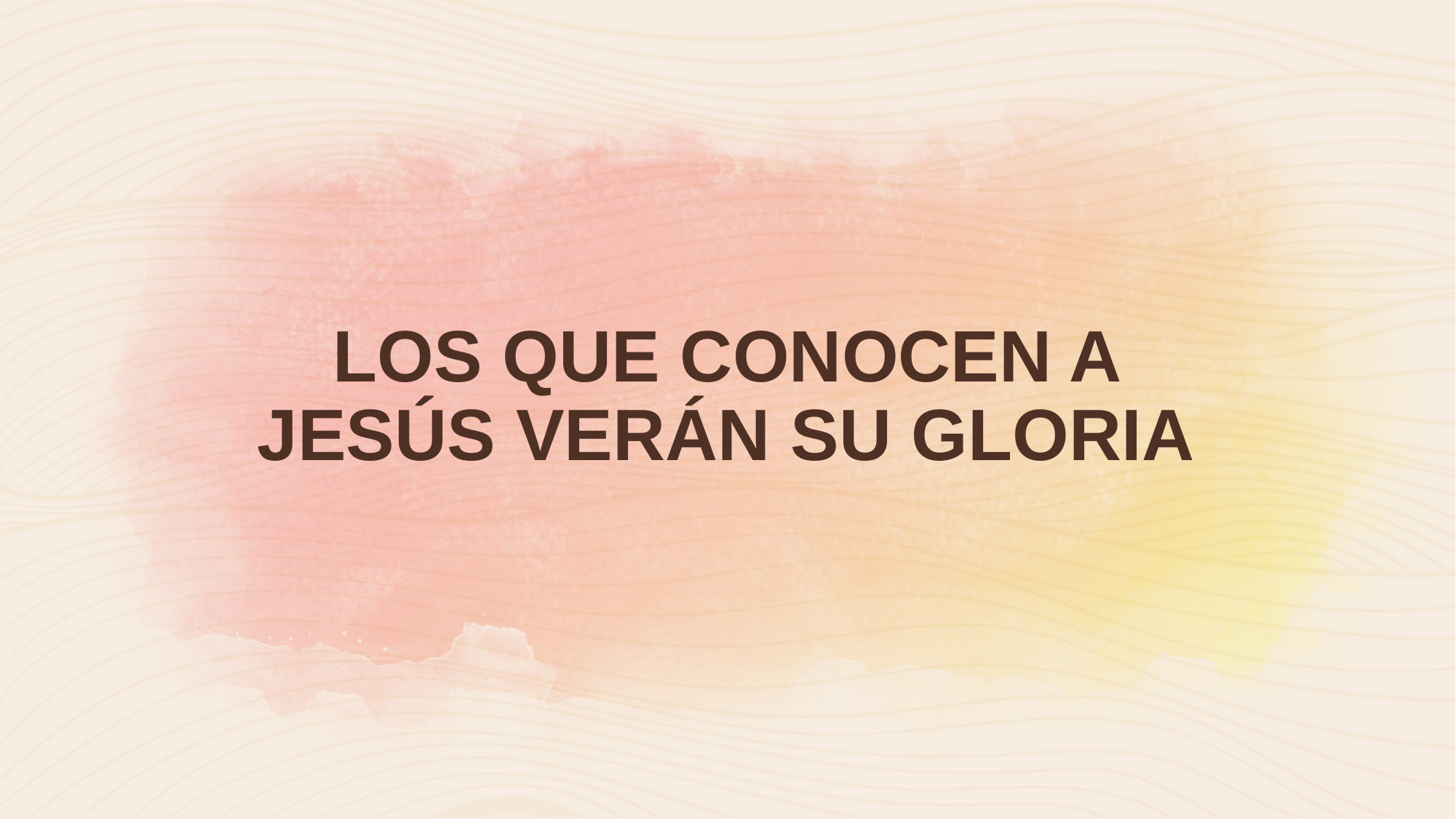

LOS QUE CONOCEN A JESÚS VERÁN SU GLORIA